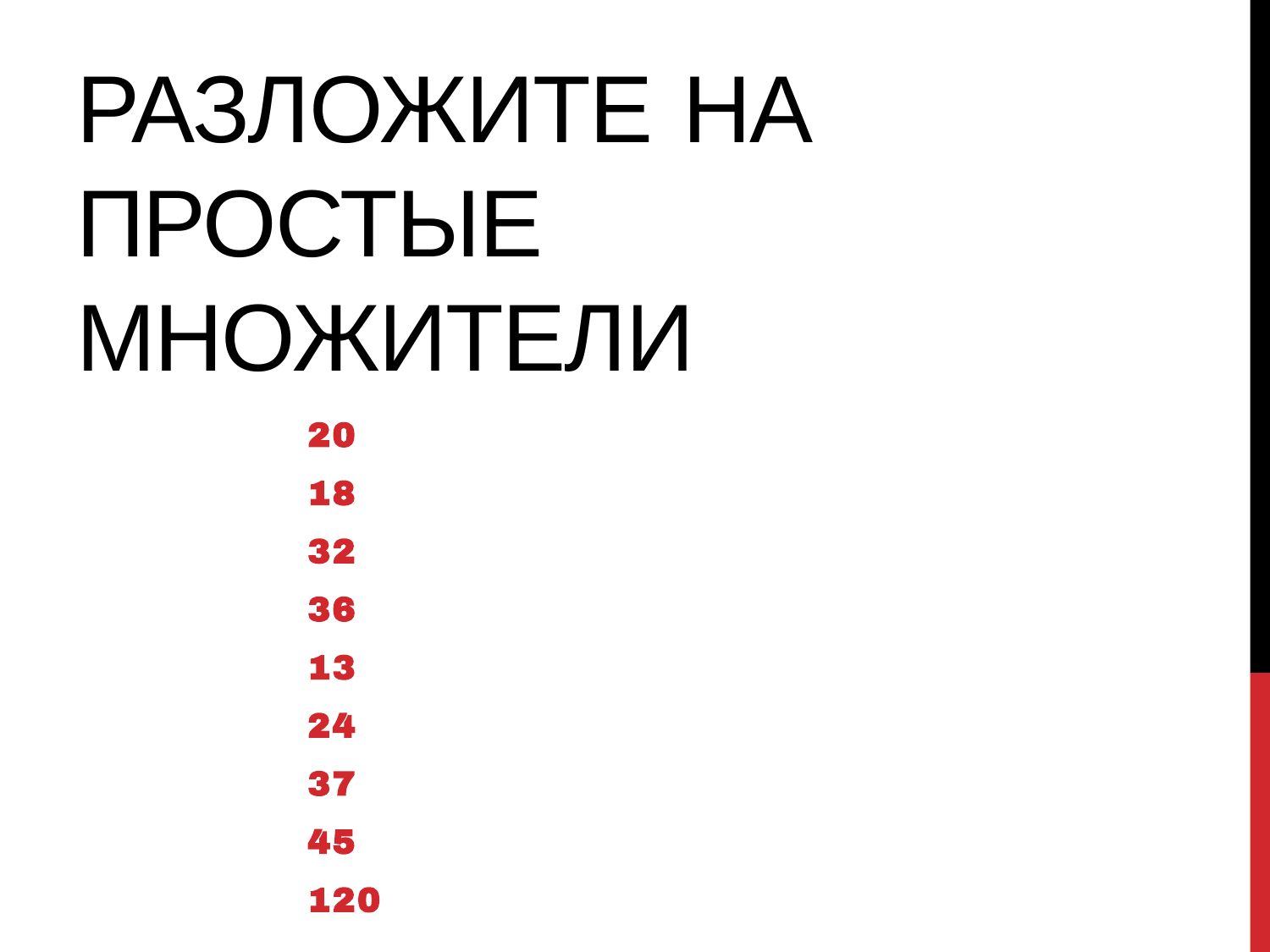

# Разложите на простые множители
20
18
32
36
13
24
37
45
120